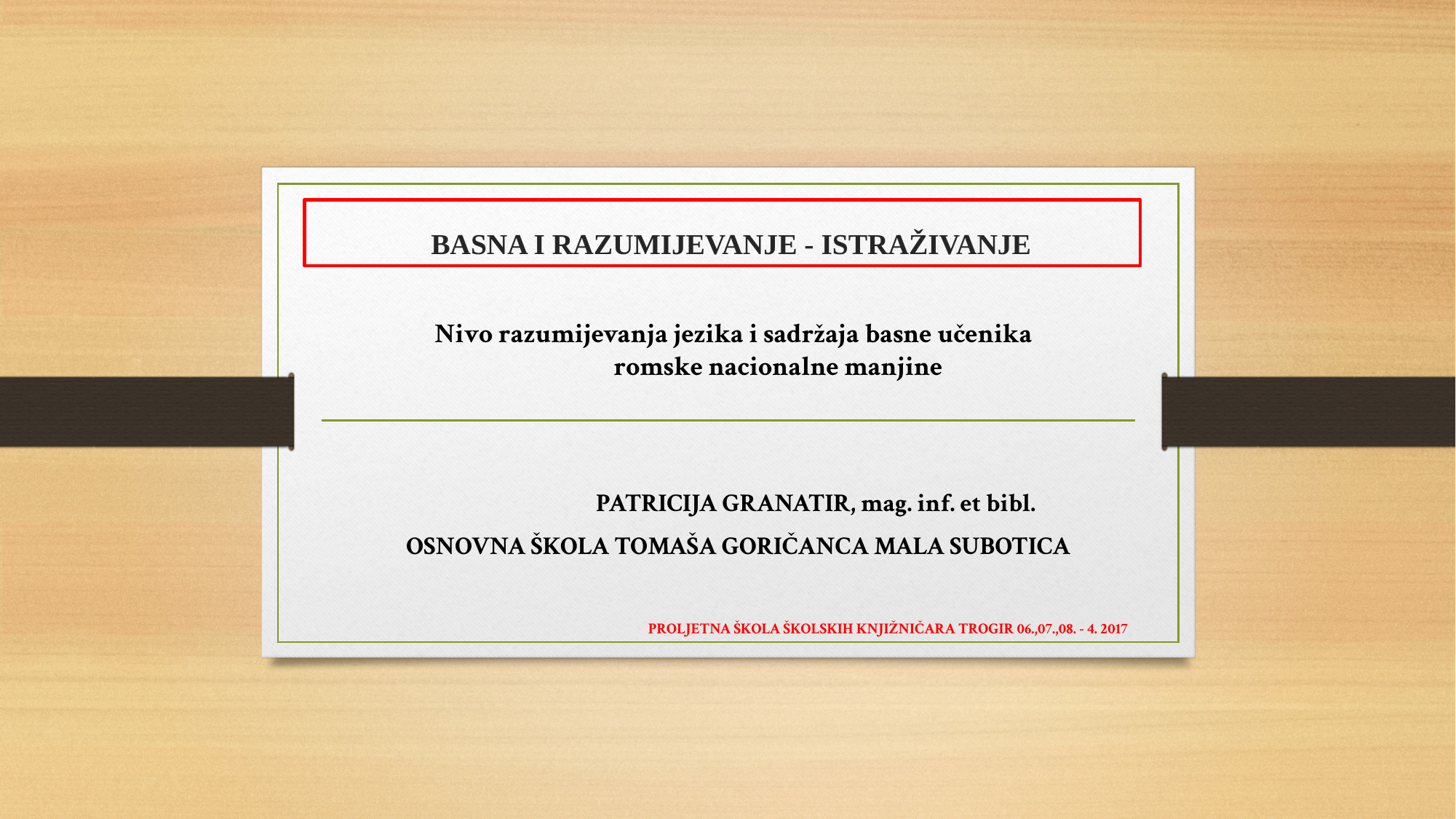

# BASNA I RAZUMIJEVANJE - ISTRAŽIVANJE
    Nivo razumijevanja jezika i sadržaja basne učenika                     romske nacionalne manjine
                                           PATRICIJA GRANATIR, mag. inf. et bibl.
       OSNOVNA ŠKOLA TOMAŠA GORIČANCA MALA SUBOTICA
PROLJETNA ŠKOLA ŠKOLSKIH KNJIŽNIČARA TROGIR 06.,07.,08. - 4. 2017